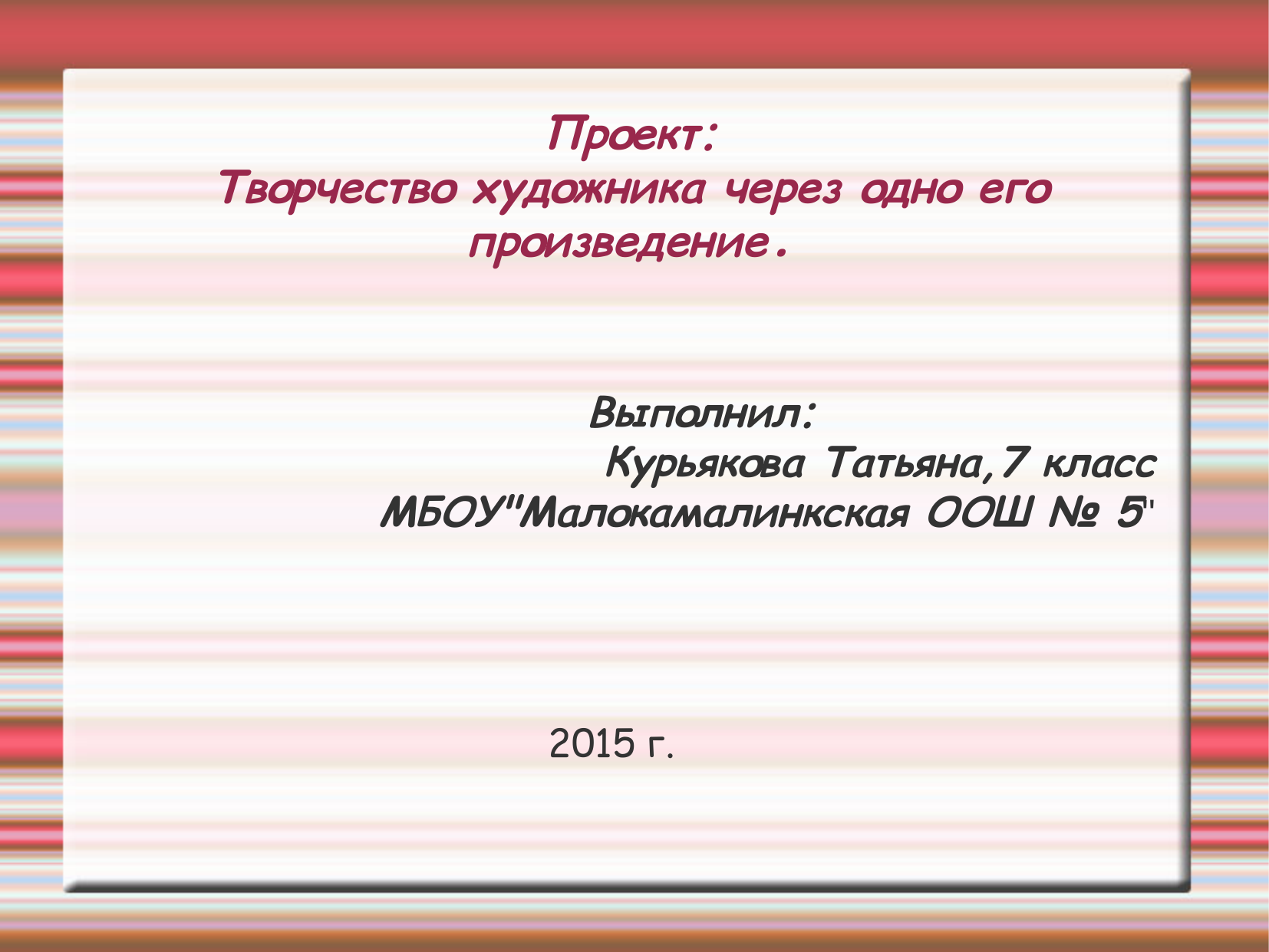

Проект:
Творчество художника через одно его произведение.
          Выполнил:
Курьякова Татьяна,7 класс
МБОУ"Малокамалинкская ООШ № 5"

2015 г.